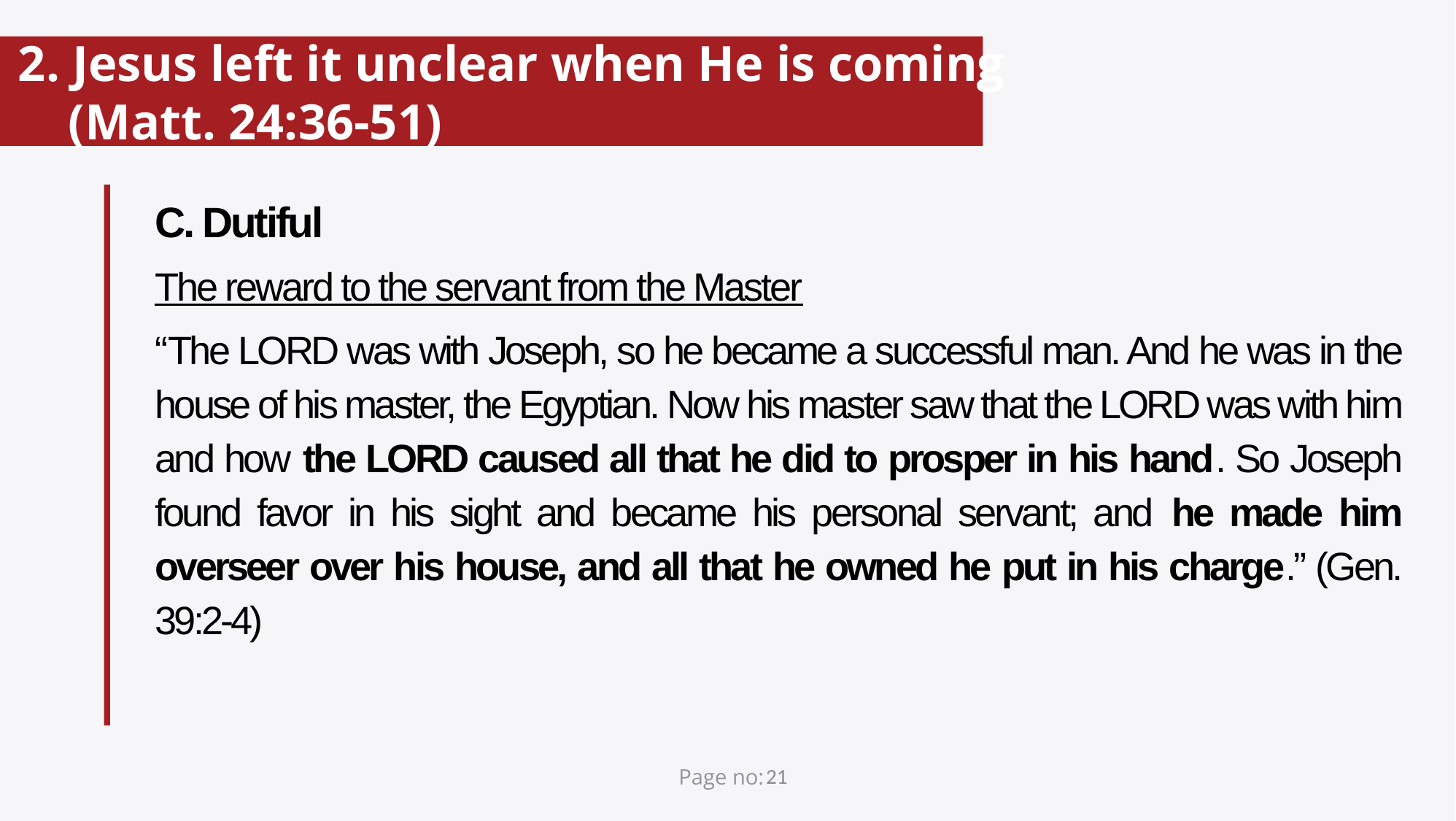

# 2. Jesus left it unclear when He is coming (Matt. 24:36-51)
C. Dutiful
The reward to the servant from the Master
“The LORD was with Joseph, so he became a successful man. And he was in the house of his master, the Egyptian. Now his master saw that the LORD was with him and how the LORD caused all that he did to prosper in his hand. So Joseph found favor in his sight and became his personal servant; and he made him overseer over his house, and all that he owned he put in his charge.” (Gen. 39:2-4)